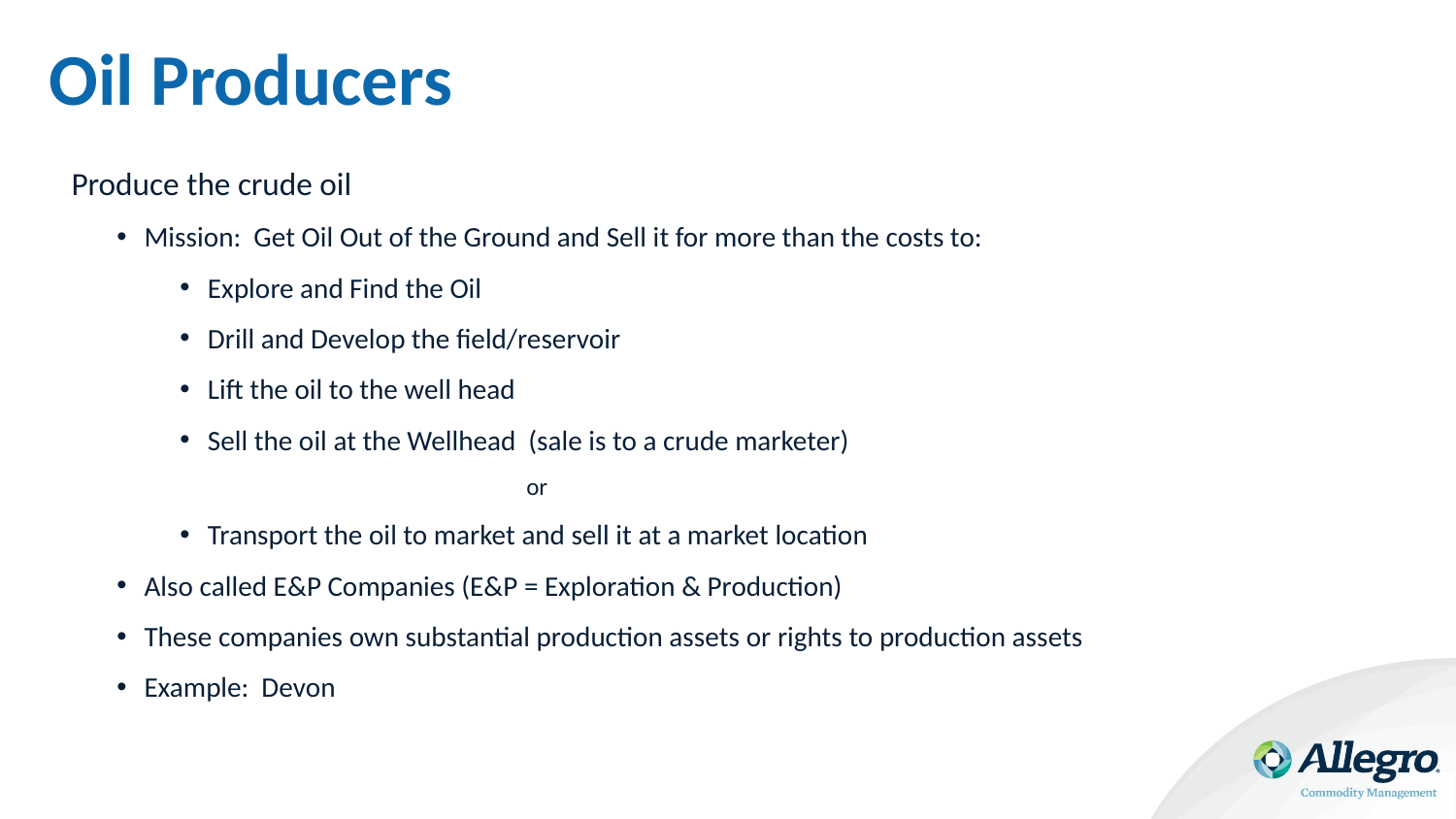

# Oil Producers
Produce the crude oil
Mission:  Get Oil Out of the Ground and Sell it for more than the costs to:
Explore and Find the Oil
Drill and Develop the field/reservoir
Lift the oil to the well head
Sell the oil at the Wellhead  (sale is to a crude marketer)
  		or
Transport the oil to market and sell it at a market location
Also called E&P Companies (E&P = Exploration & Production)
These companies own substantial production assets or rights to production assets
Example:  Devon